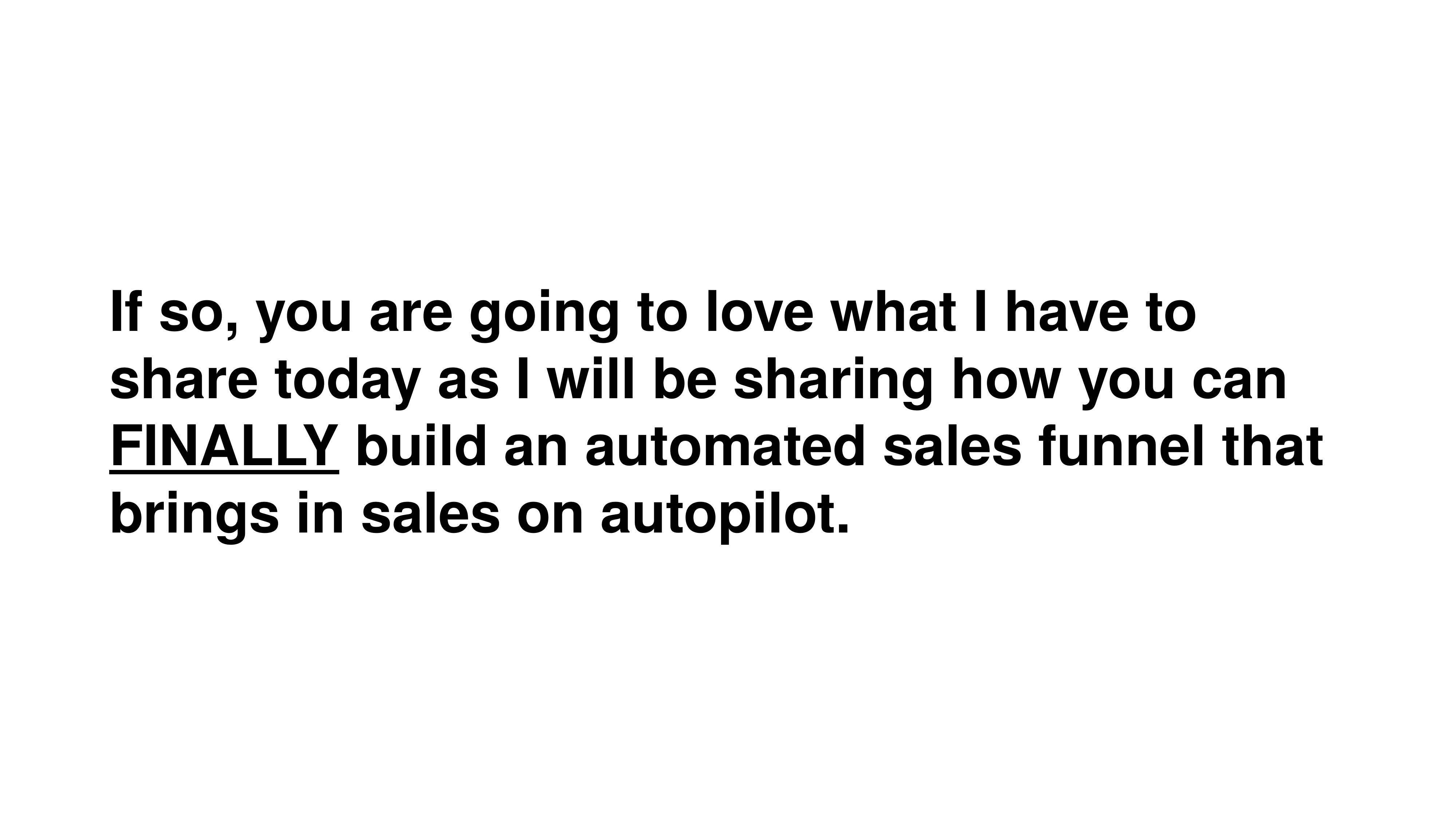

# If so, you are going to love what I have to share today as I will be sharing how you can FINALLY build an automated sales funnel that brings in sales on autopilot.